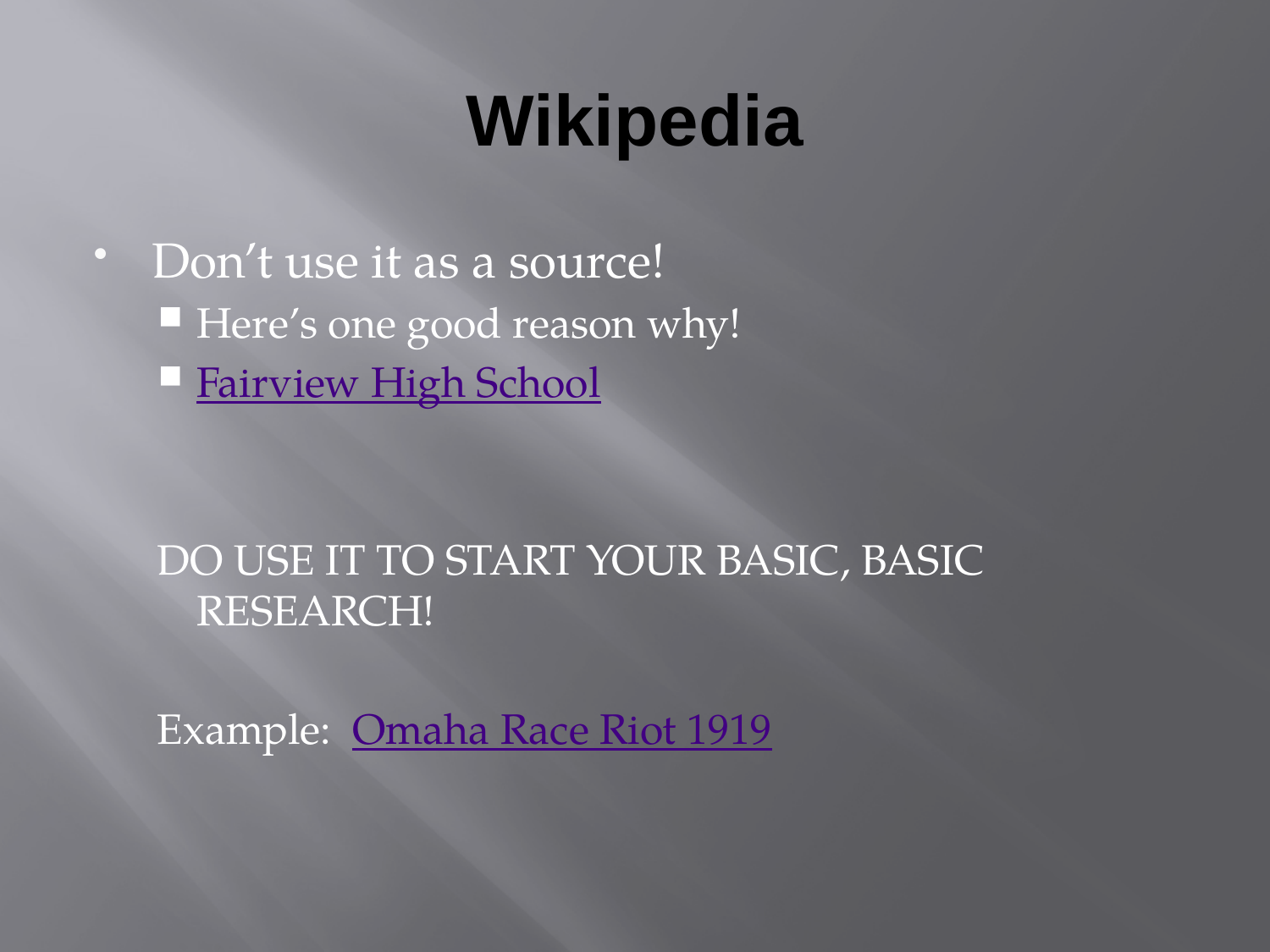

# Wikipedia
Don’t use it as a source!
Here’s one good reason why!
Fairview High School

DO USE IT TO START YOUR BASIC, BASIC RESEARCH!

Example:  Omaha Race Riot 1919